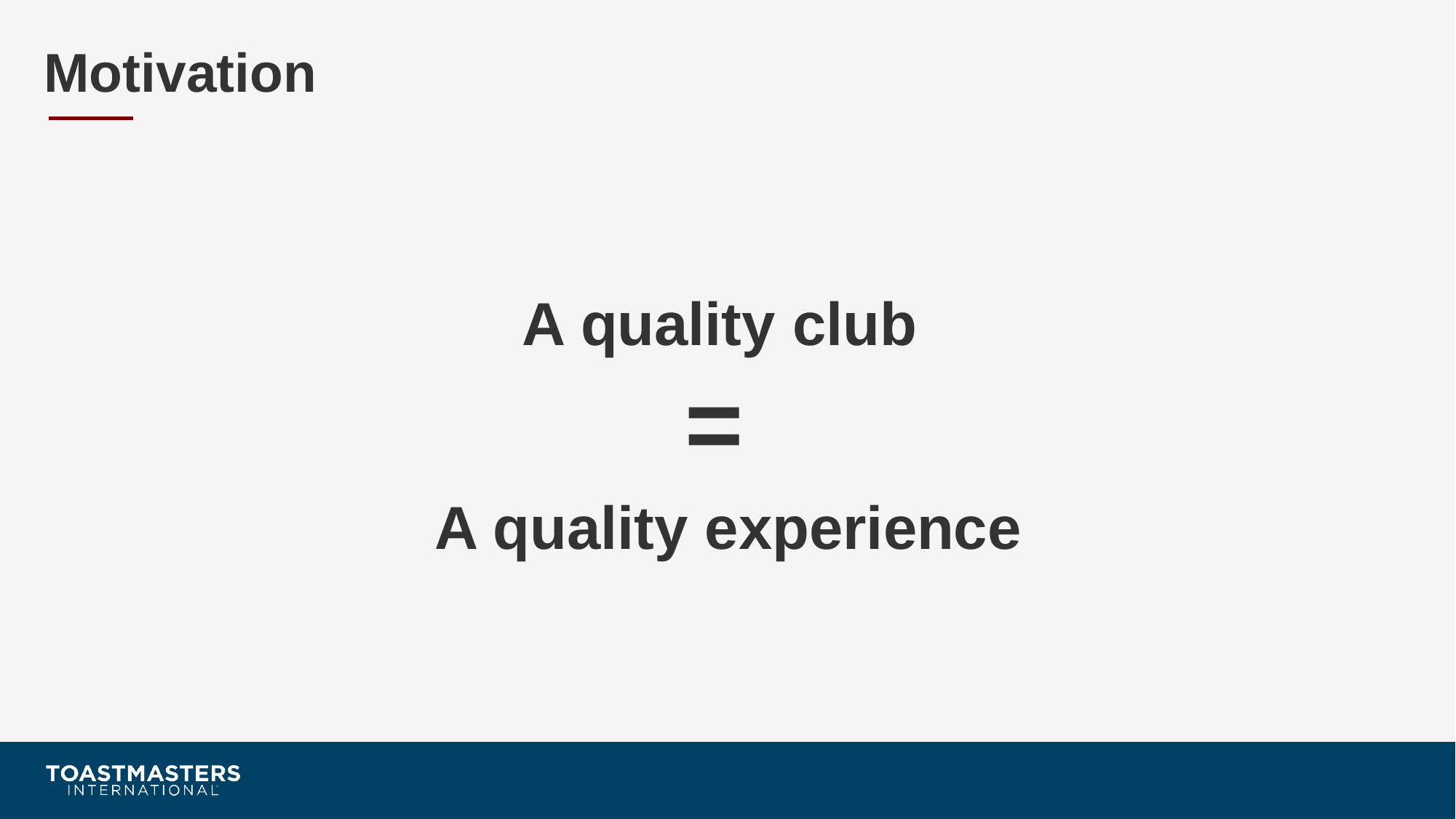

# Motivation

A quality club
=
A quality experience